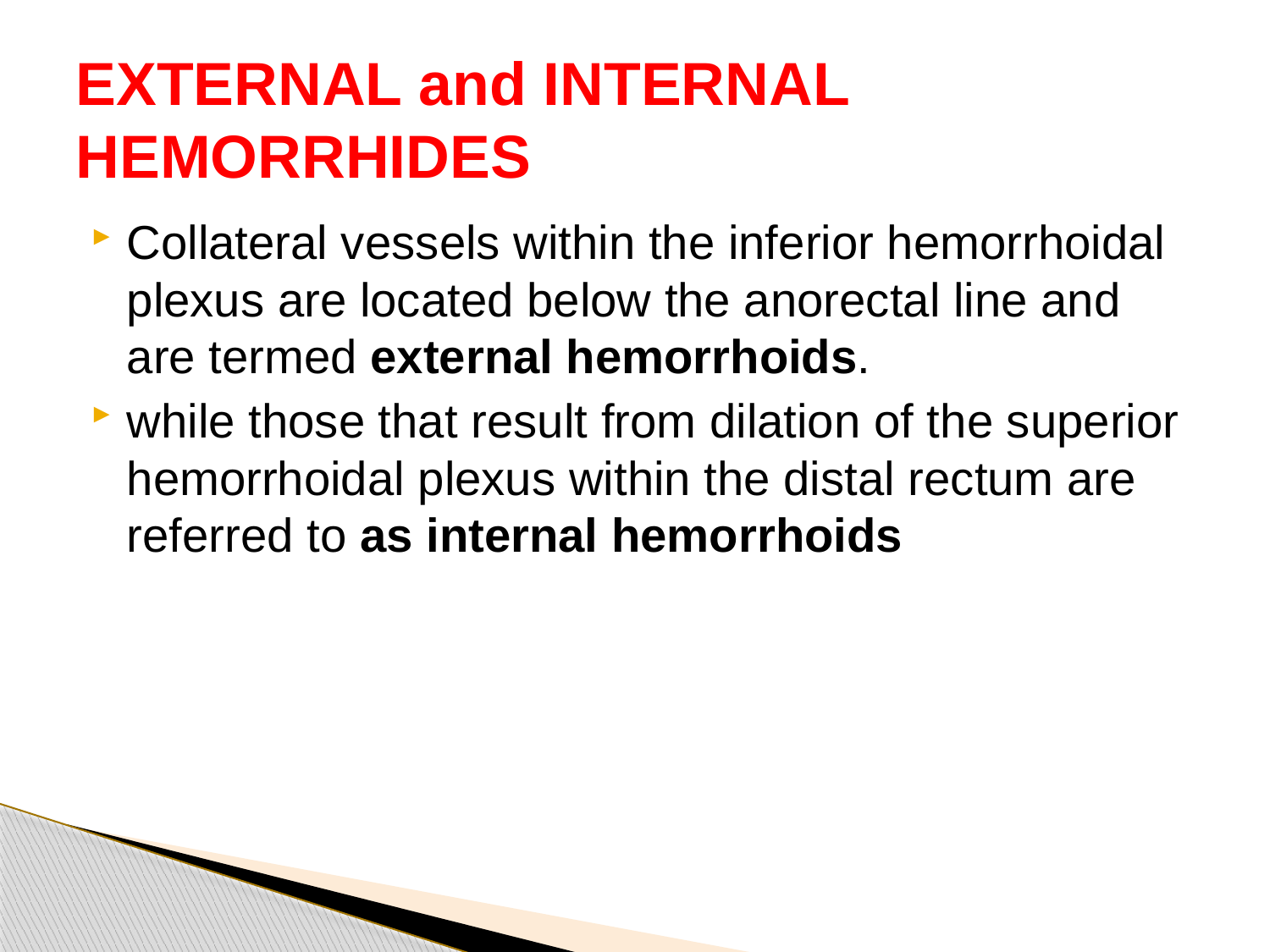

# EXTERNAL and INTERNAL HEMORRHIDES
Collateral vessels within the inferior hemorrhoidal plexus are located below the anorectal line and are termed external hemorrhoids.
while those that result from dilation of the superior hemorrhoidal plexus within the distal rectum are referred to as internal hemorrhoids